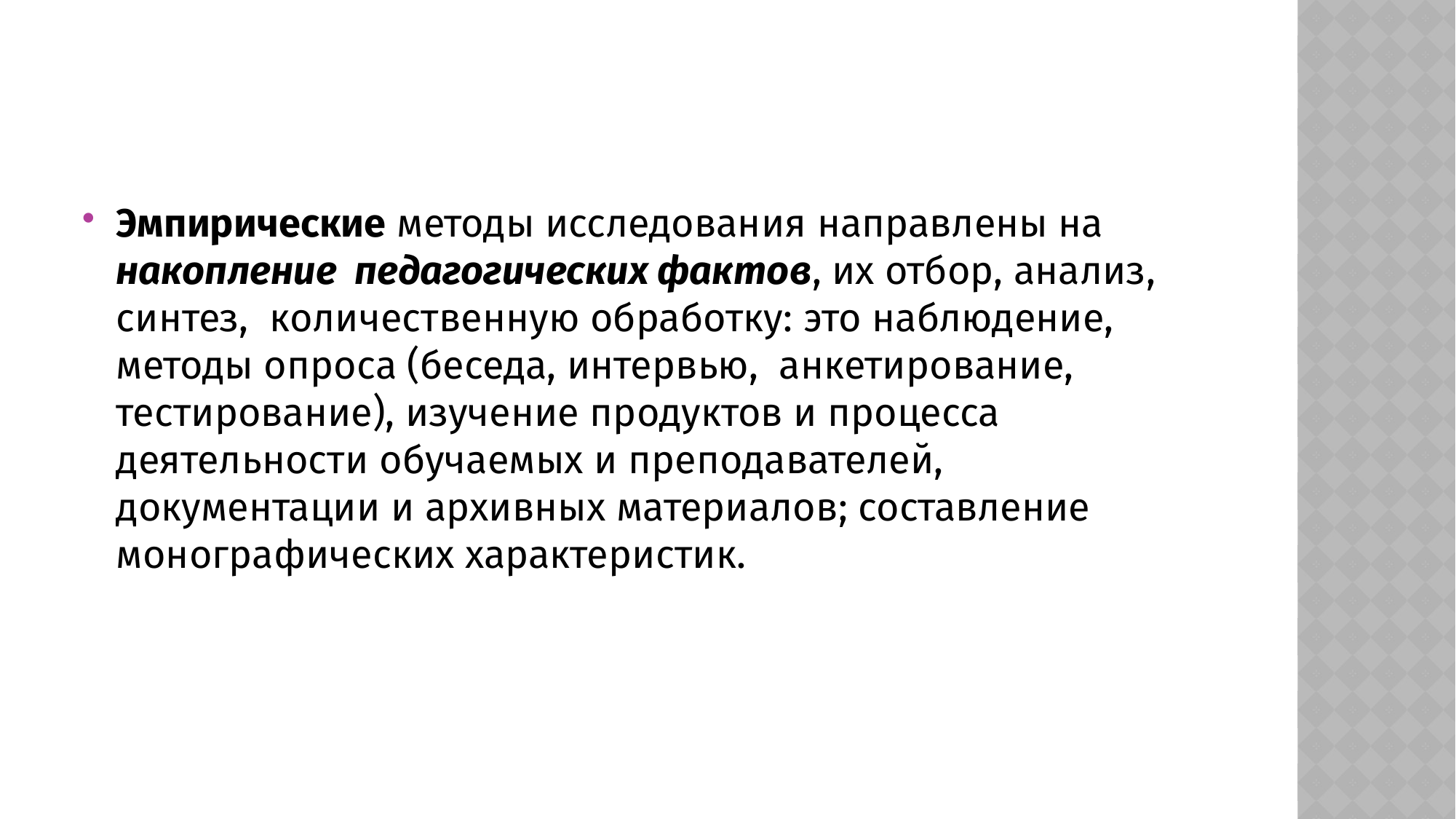

#
Эмпирические методы исследования направлены на накопление  педагогических фактов, их отбор, анализ, синтез,  количественную обработку: это наблюдение, методы опроса (беседа, интервью,  анкетирование, тестирование), изучение продуктов и процесса  деятельности обучаемых и преподавателей, документации и архивных материалов; составление  монографических характеристик.